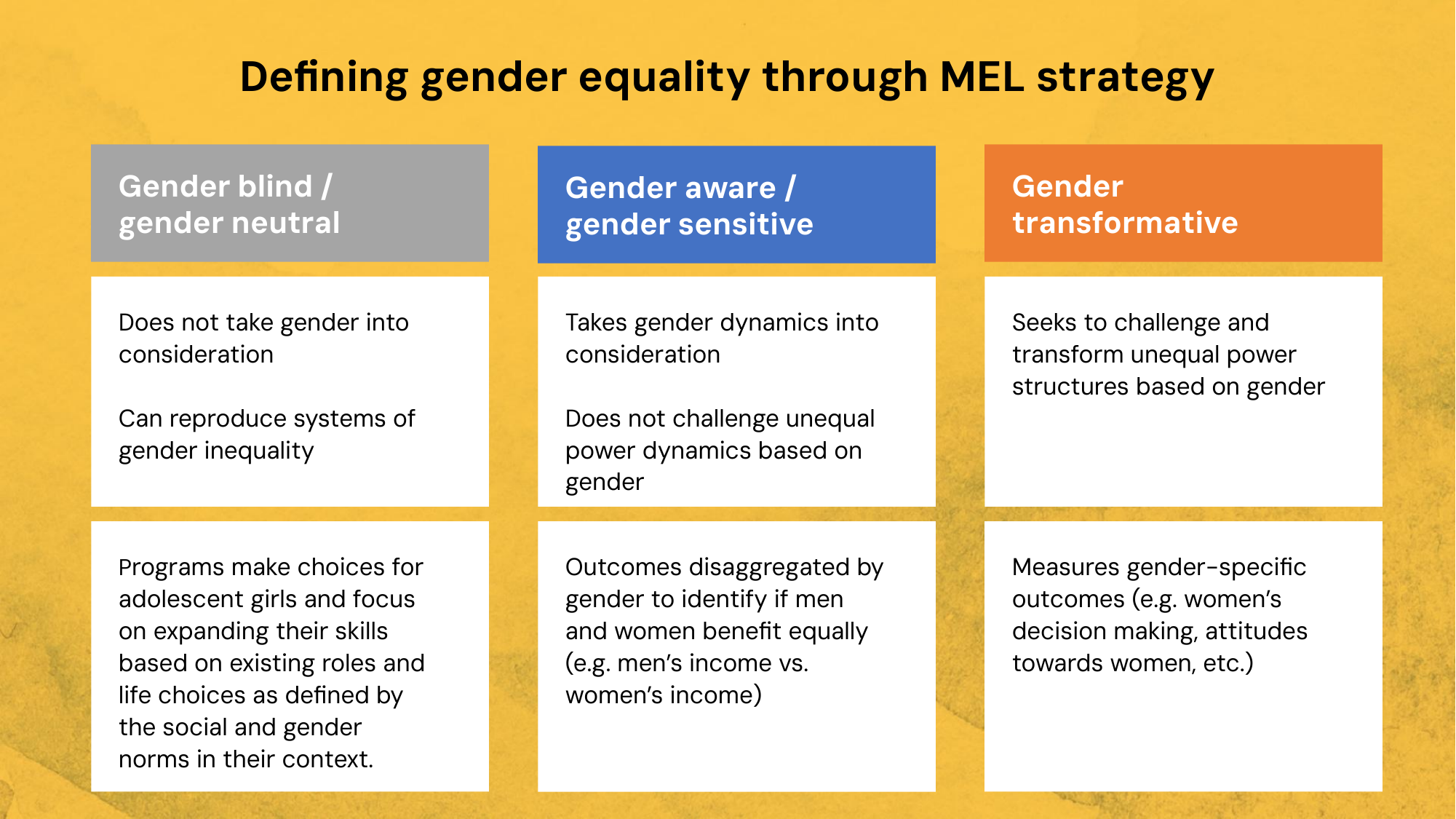

# Defining gender equality through MEL strategy
Gender blind /
gender neutral
Gender
transformative
Gender aware /
gender sensitive
Does not take gender into consideration

Can reproduce systems of gender inequality
Seeks to challenge and transform unequal power structures based on gender
Takes gender dynamics into consideration

Does not challenge unequal power dynamics based on gender
Programs make choices for adolescent girls and focus on expanding their skills based on existing roles and life choices as defined by the social and gender norms in their context.

Measures gender-specific outcomes (e.g. women’s decision making, attitudes towards women, etc.)
Outcomes disaggregated by gender to identify if men and women benefit equally (e.g. men’s income vs. women’s income)